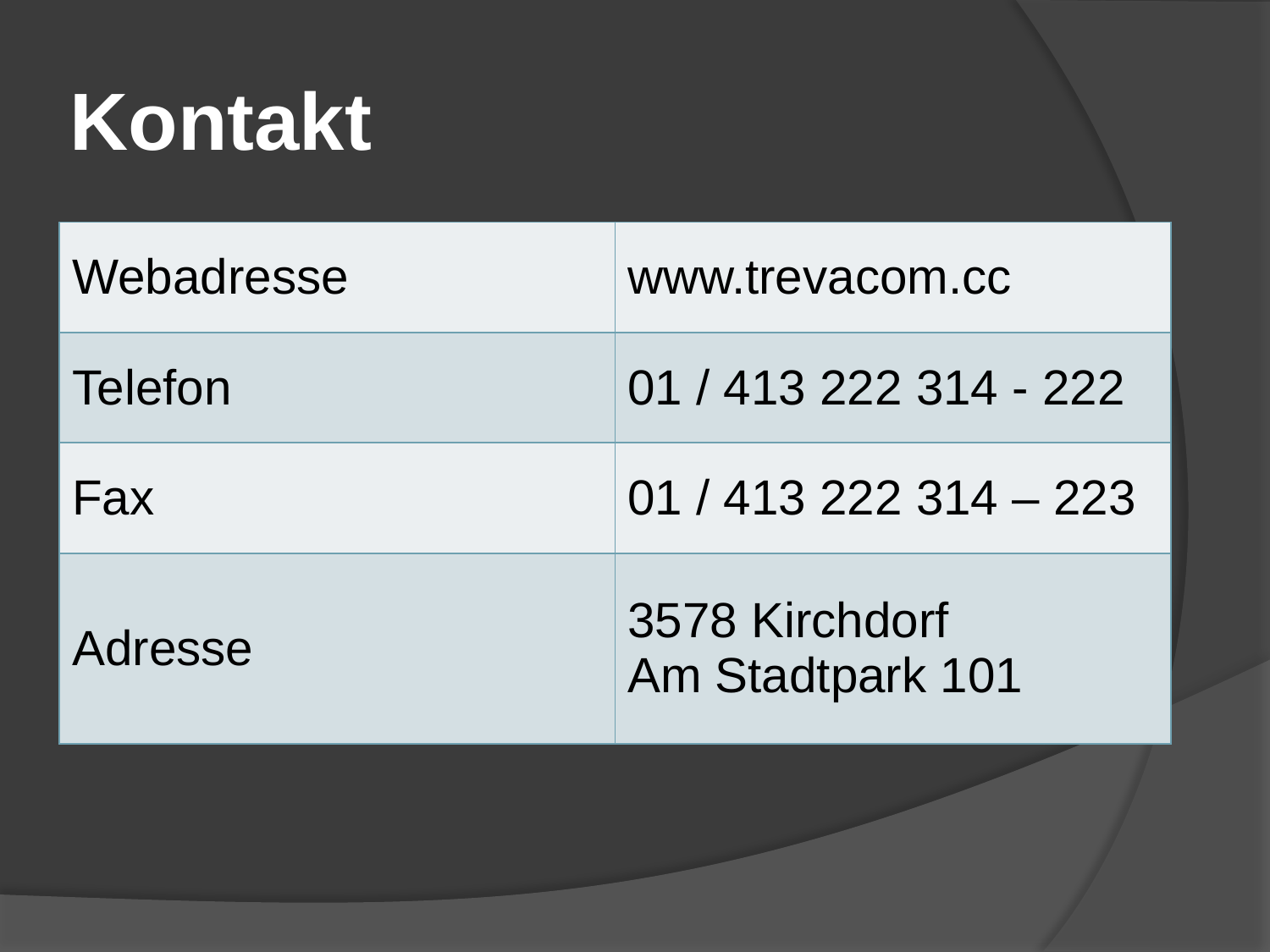

# Kontakt
| Webadresse | www.trevacom.cc |
| --- | --- |
| Telefon | 01 / 413 222 314 - 222 |
| Fax | 01 / 413 222 314 – 223 |
| Adresse | 3578 Kirchdorf Am Stadtpark 101 |